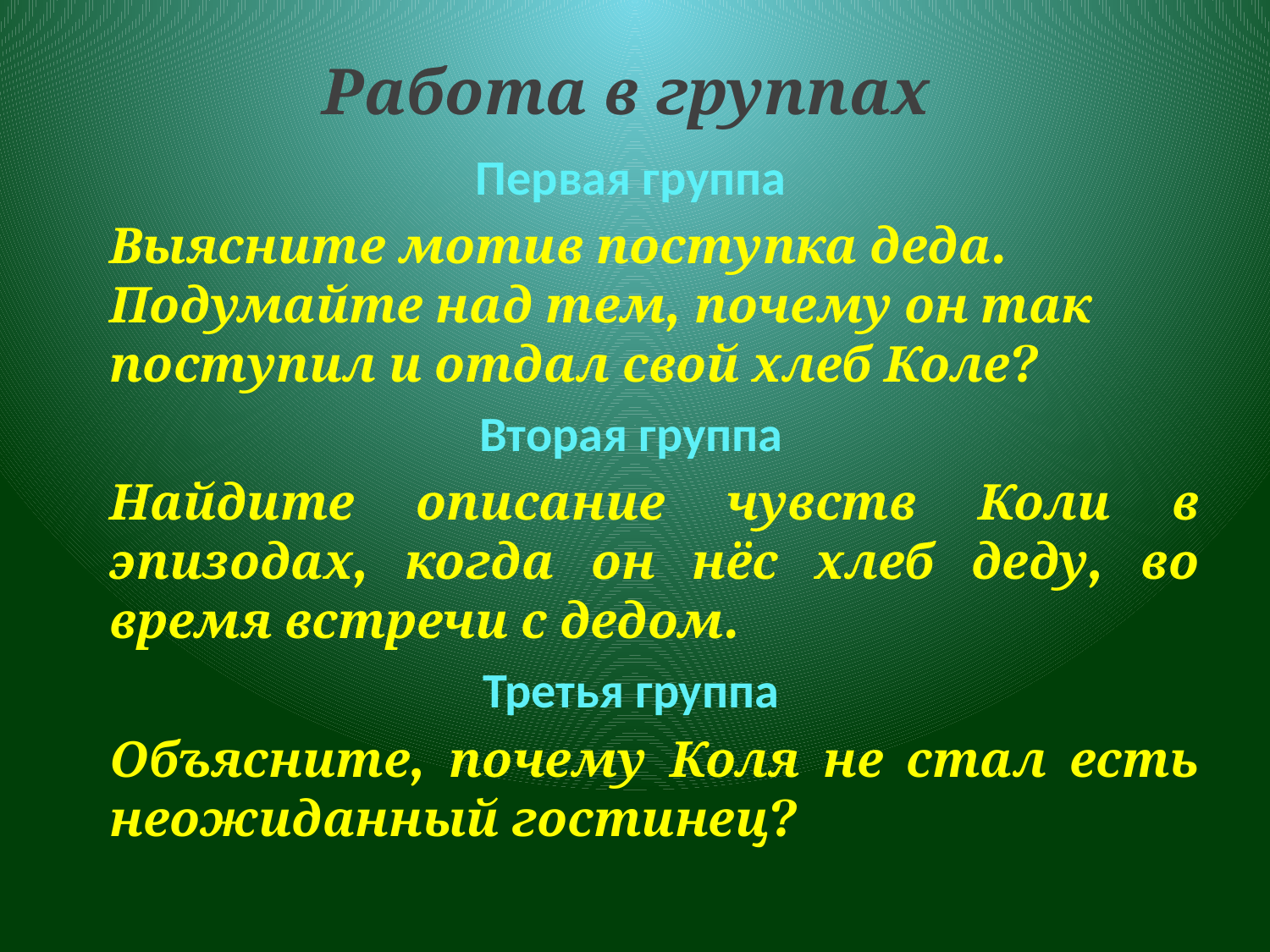

# Работа в группах
Первая группа
	Выясните мотив поступка деда. Подумайте над тем, почему он так поступил и отдал свой хлеб Коле?
Вторая группа
	Найдите описание чувств Коли в эпизодах, когда он нёс хлеб деду, во время встречи с дедом.
Третья группа
	Объясните, почему Коля не стал есть неожиданный гостинец?